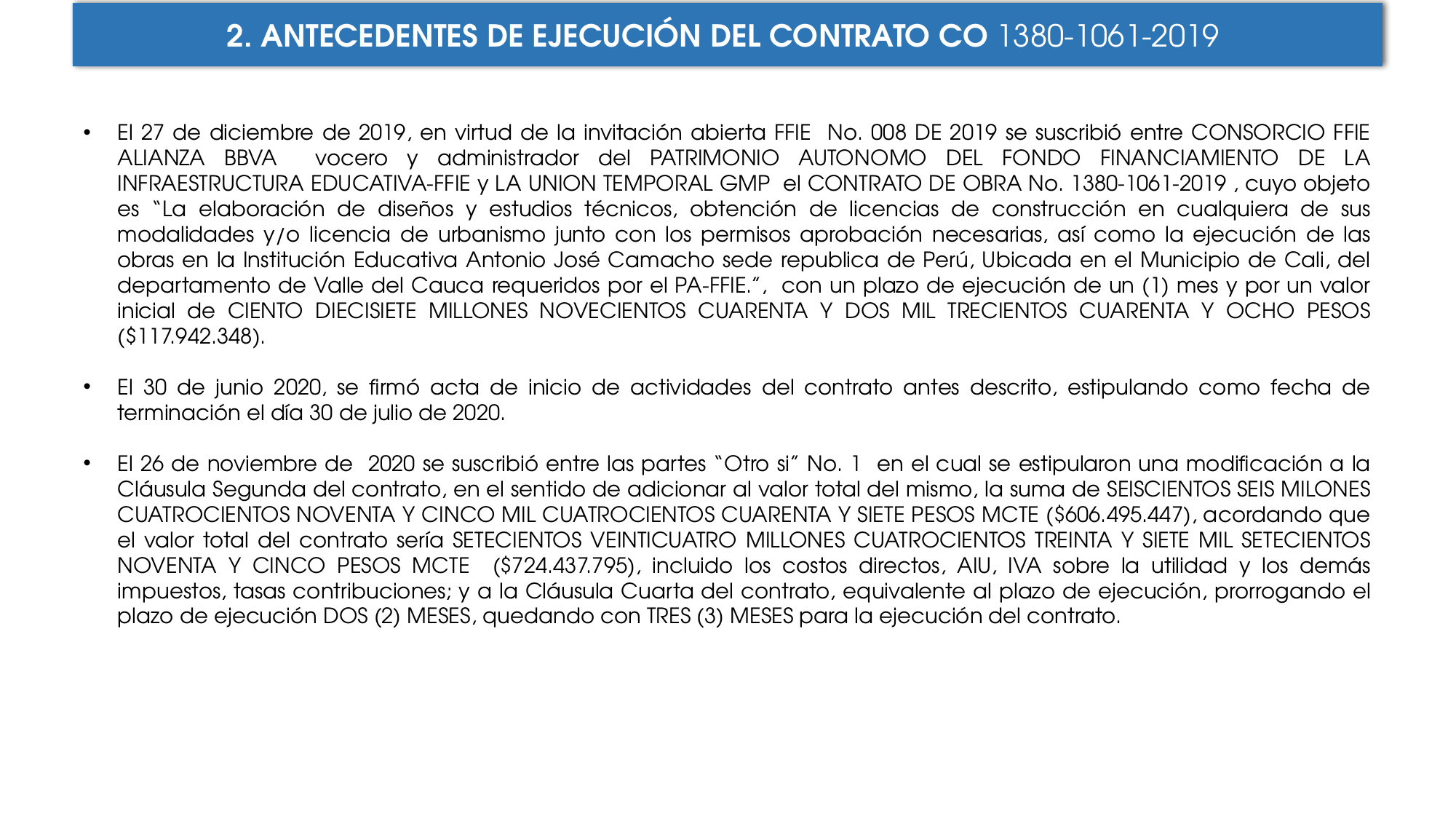

2. ANTECEDENTES DE EJECUCIÓN DEL CONTRATO CO 1380-1061-2019
El 27 de diciembre de 2019, en virtud de la invitación abierta FFIE  No. 008 DE 2019 se suscribió entre CONSORCIO FFIE ALIANZA BBVA  vocero y administrador del PATRIMONIO AUTONOMO DEL FONDO FINANCIAMIENTO DE LA INFRAESTRUCTURA EDUCATIVA-FFIE y LA UNION TEMPORAL GMP  el CONTRATO DE OBRA No. 1380-1061-2019 , cuyo objeto es “La elaboración de diseños y estudios técnicos, obtención de licencias de construcción en cualquiera de sus modalidades y/o licencia de urbanismo junto con los permisos aprobación necesarias, así como la ejecución de las obras en la Institución Educativa Antonio José Camacho sede republica de Perú, Ubicada en el Municipio de Cali, del departamento de Valle del Cauca requeridos por el PA-FFIE.”,  con un plazo de ejecución de un (1) mes y por un valor inicial de CIENTO DIECISIETE MILLONES NOVECIENTOS CUARENTA Y DOS MIL TRECIENTOS CUARENTA Y OCHO PESOS ($117.942.348).

El 30 de junio 2020, se firmó acta de inicio de actividades del contrato antes descrito, estipulando como fecha de terminación el día 30 de julio de 2020.

El 26 de noviembre de  2020 se suscribió entre las partes “Otro si” No. 1  en el cual se estipularon una modificación a la Cláusula Segunda del contrato, en el sentido de adicionar al valor total del mismo, la suma de SEISCIENTOS SEIS MILONES CUATROCIENTOS NOVENTA Y CINCO MIL CUATROCIENTOS CUARENTA Y SIETE PESOS MCTE ($606.495.447), acordando que el valor total del contrato sería SETECIENTOS VEINTICUATRO MILLONES CUATROCIENTOS TREINTA Y SIETE MIL SETECIENTOS NOVENTA Y CINCO PESOS MCTE  ($724.437.795), incluido los costos directos, AIU, IVA sobre la utilidad y los demás impuestos, tasas contribuciones; y a la Cláusula Cuarta del contrato, equivalente al plazo de ejecución, prorrogando el plazo de ejecución DOS (2) MESES, quedando con TRES (3) MESES para la ejecución del contrato.